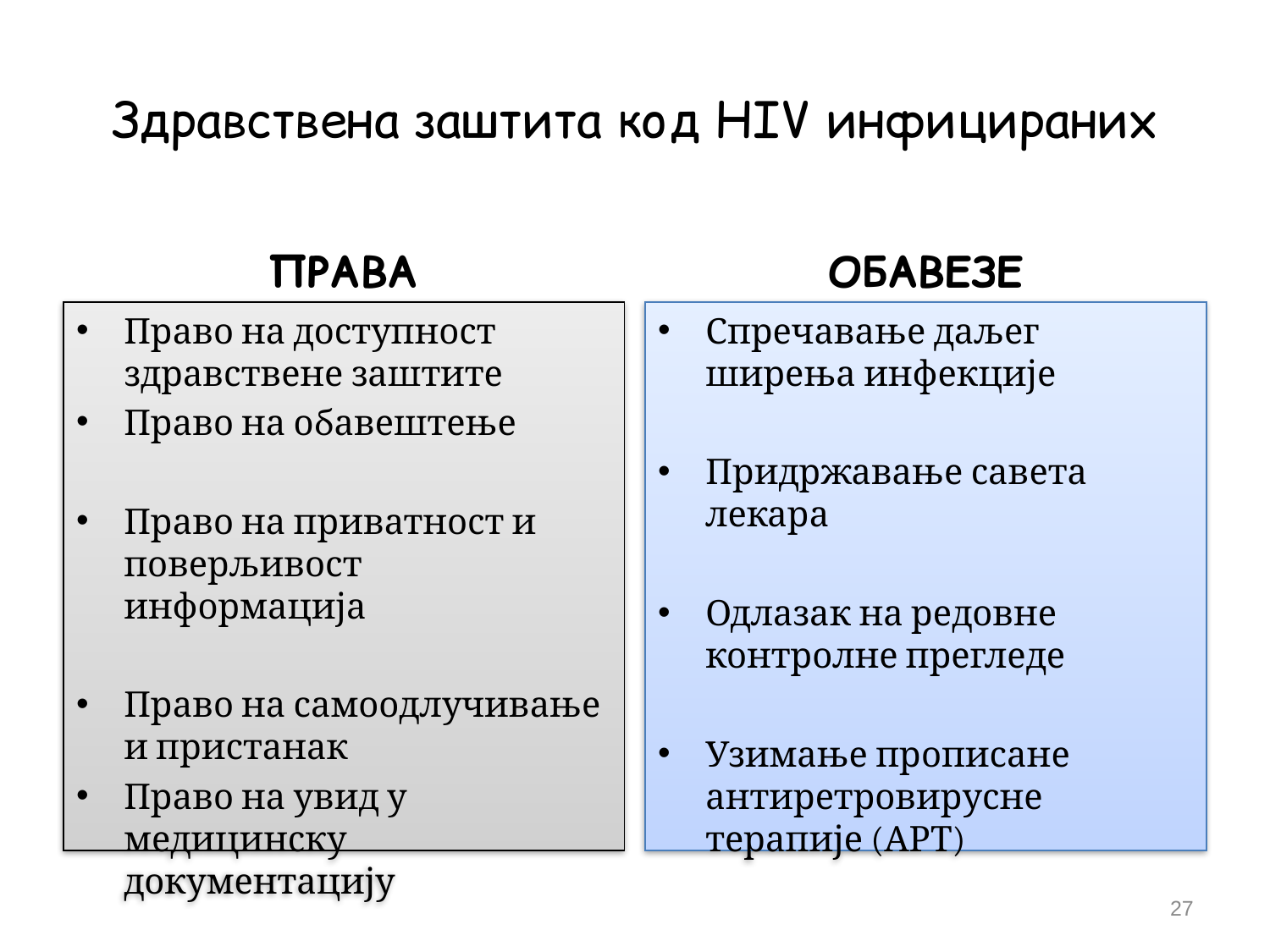

# Здравствена заштита код HIV инфицираних
ПРАВА
ОБАВЕЗЕ
Право на доступност здравствене заштите
Право на обавештење

Право на приватност и поверљивост информација

Право на самоодлучивање и пристанак
Право на увид у медицинску документацију
Спречавање даљег ширења инфекције

Придржавање савета лекара

Одлазак на редовне контролне прегледе

Узимање прописане антиретровирусне терапије (АРТ)
27